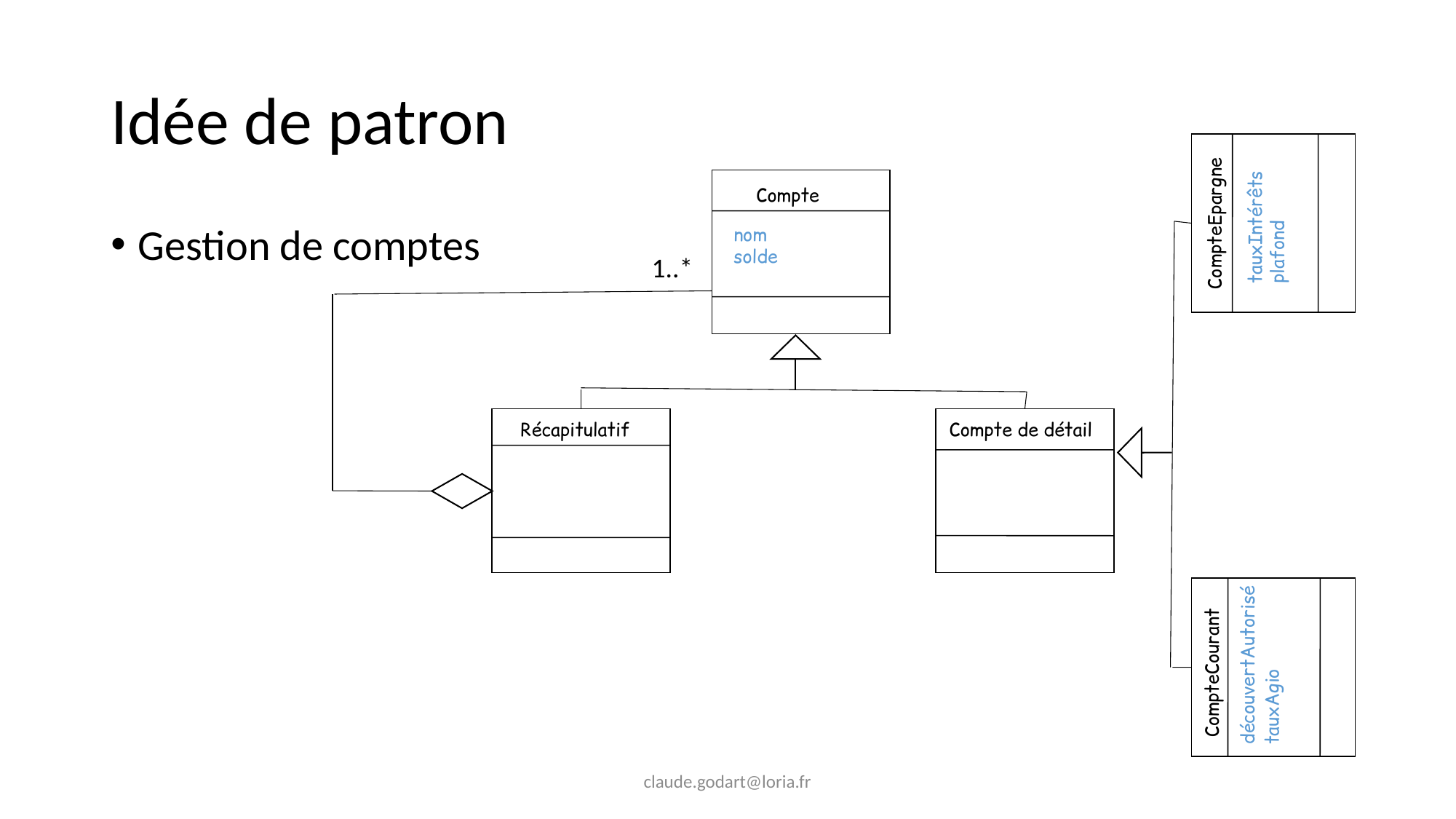

# Idée de patron

Compte

Gestion de comptes
nom
solde

1..*

CompteCourant
CompteEpargne

découvertAutorisé
tauxAgio
tauxIntérêts
plafond

Récapitulatif
Compte de détail

claude.godart@loria.fr